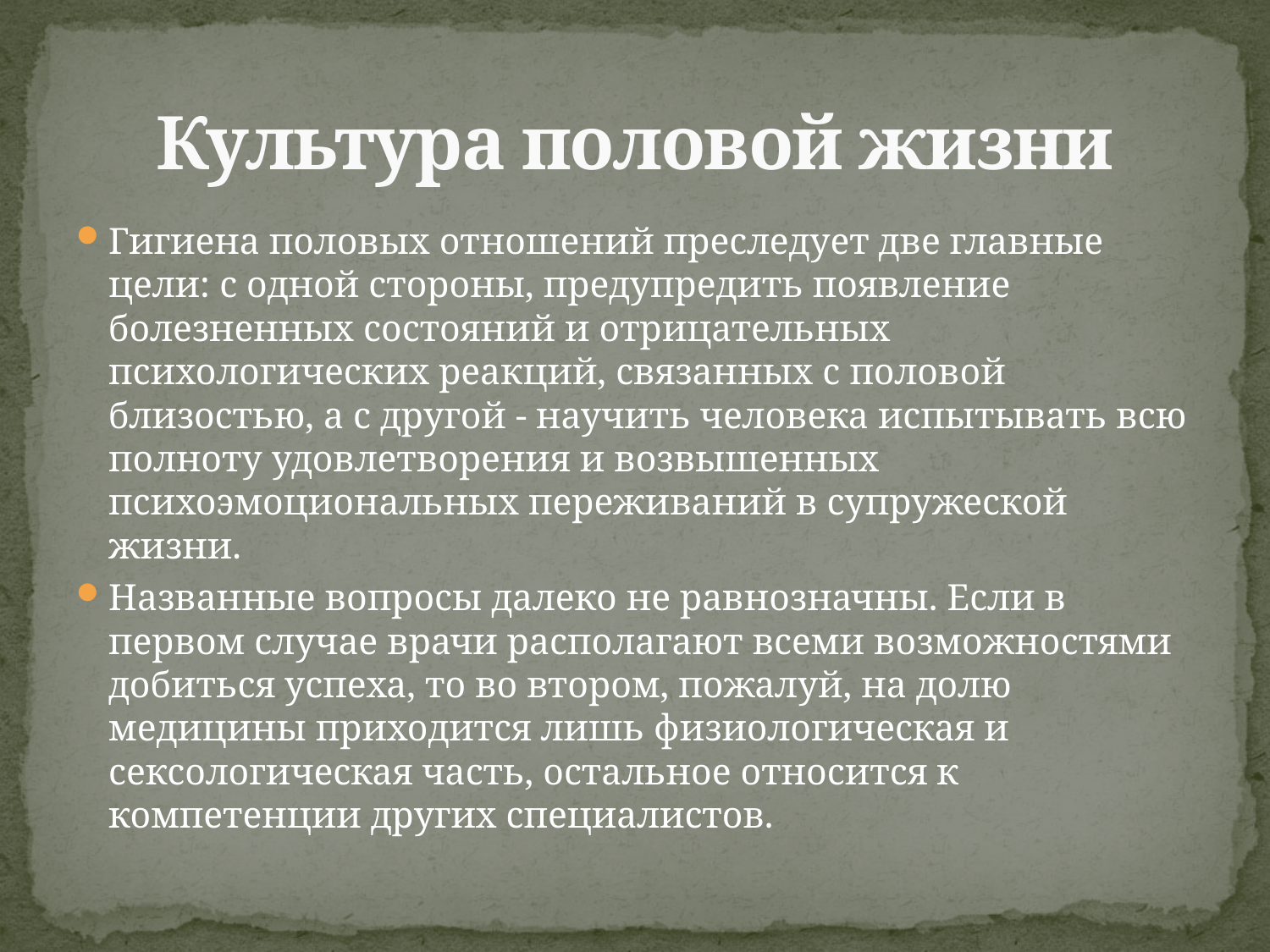

# Культура половой жизни
Гигиена половых отношений преследует две главные цели: с одной стороны, предупредить появление болезненных состояний и отрицательных психологических реакций, связанных с половой близостью, а с другой - научить человека испытывать всю полноту удовлетворения и возвышенных психоэмоциональных переживаний в супружеской жизни.
Названные вопросы далеко не равнозначны. Если в первом случае врачи располагают всеми возможностями добиться успеха, то во втором, пожалуй, на долю медицины приходится лишь физиологическая и сексологическая часть, остальное относится к компетенции других специалистов.